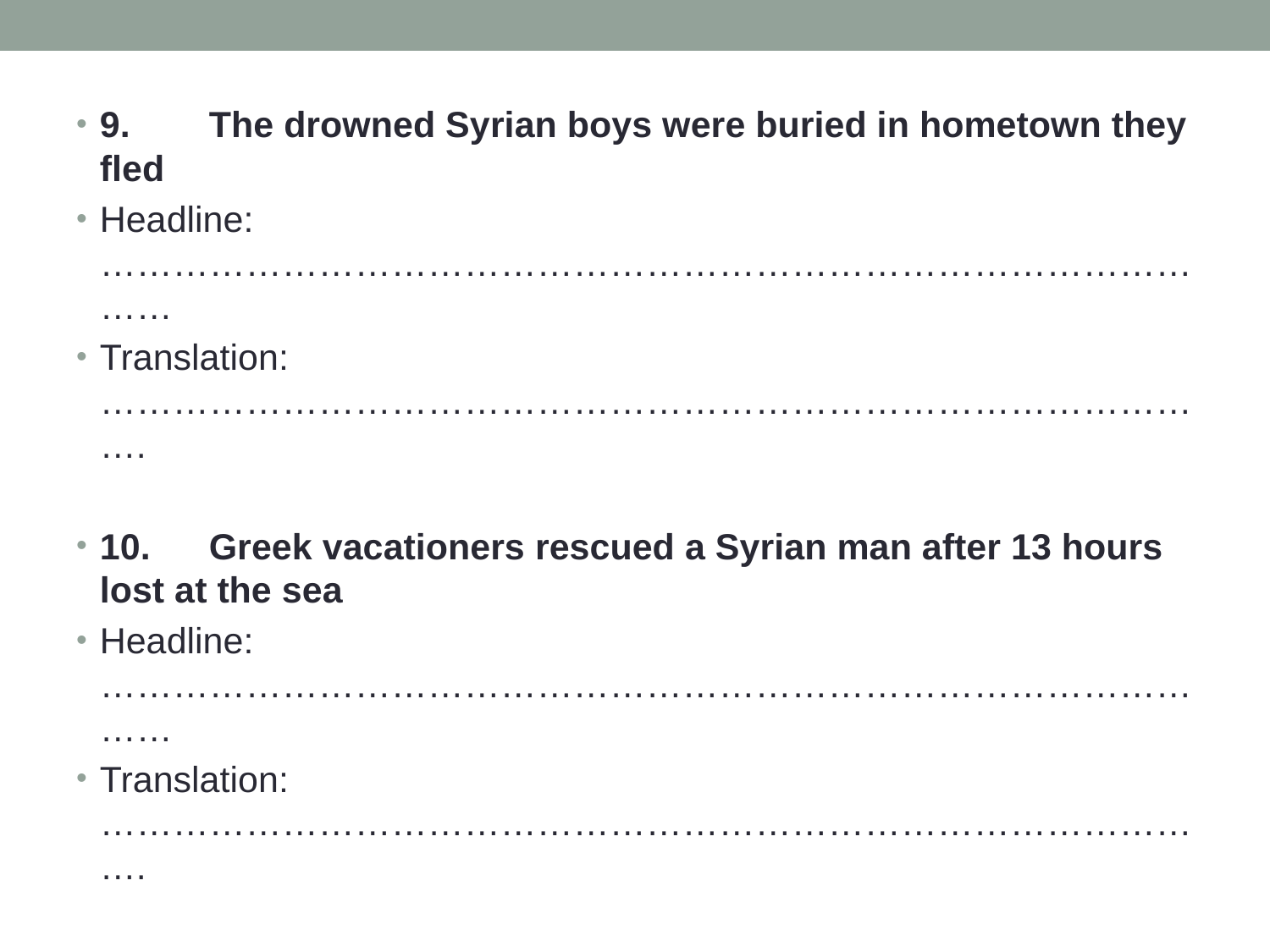

9.	The drowned Syrian boys were buried in hometown they fled
Headline: ……………………………………………………………………………………
Translation: ………………………………………………………………………………….

10.	Greek vacationers rescued a Syrian man after 13 hours lost at the sea
Headline: ……………………………………………………………………………………
Translation: ………………………………………………………………………………….